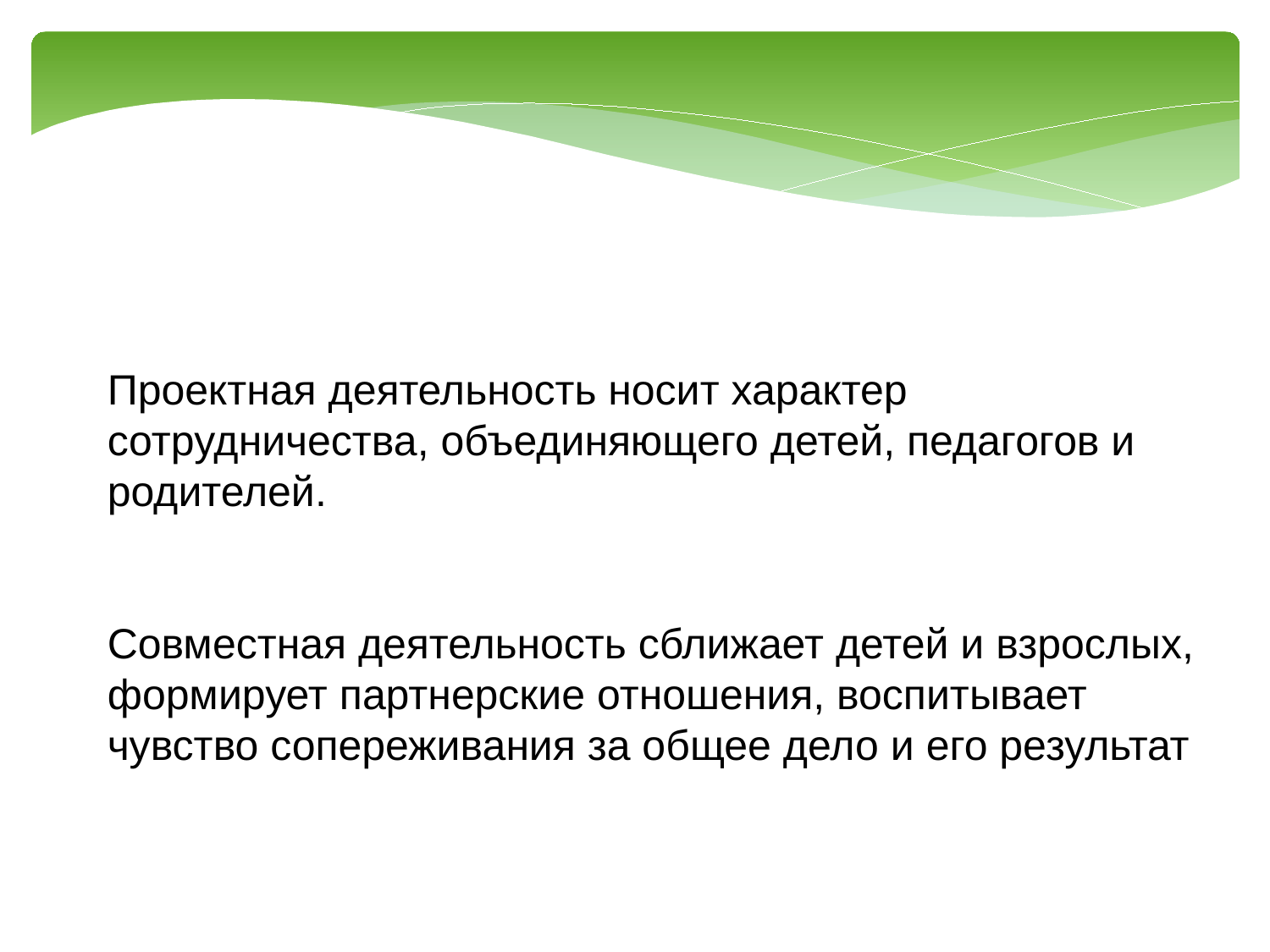

Проектная деятельность носит характер сотрудничества, объединяющего детей, педагогов и родителей.

Совместная деятельность сближает детей и взрослых, формирует партнерские отношения, воспитывает чувство сопереживания за общее дело и его результат